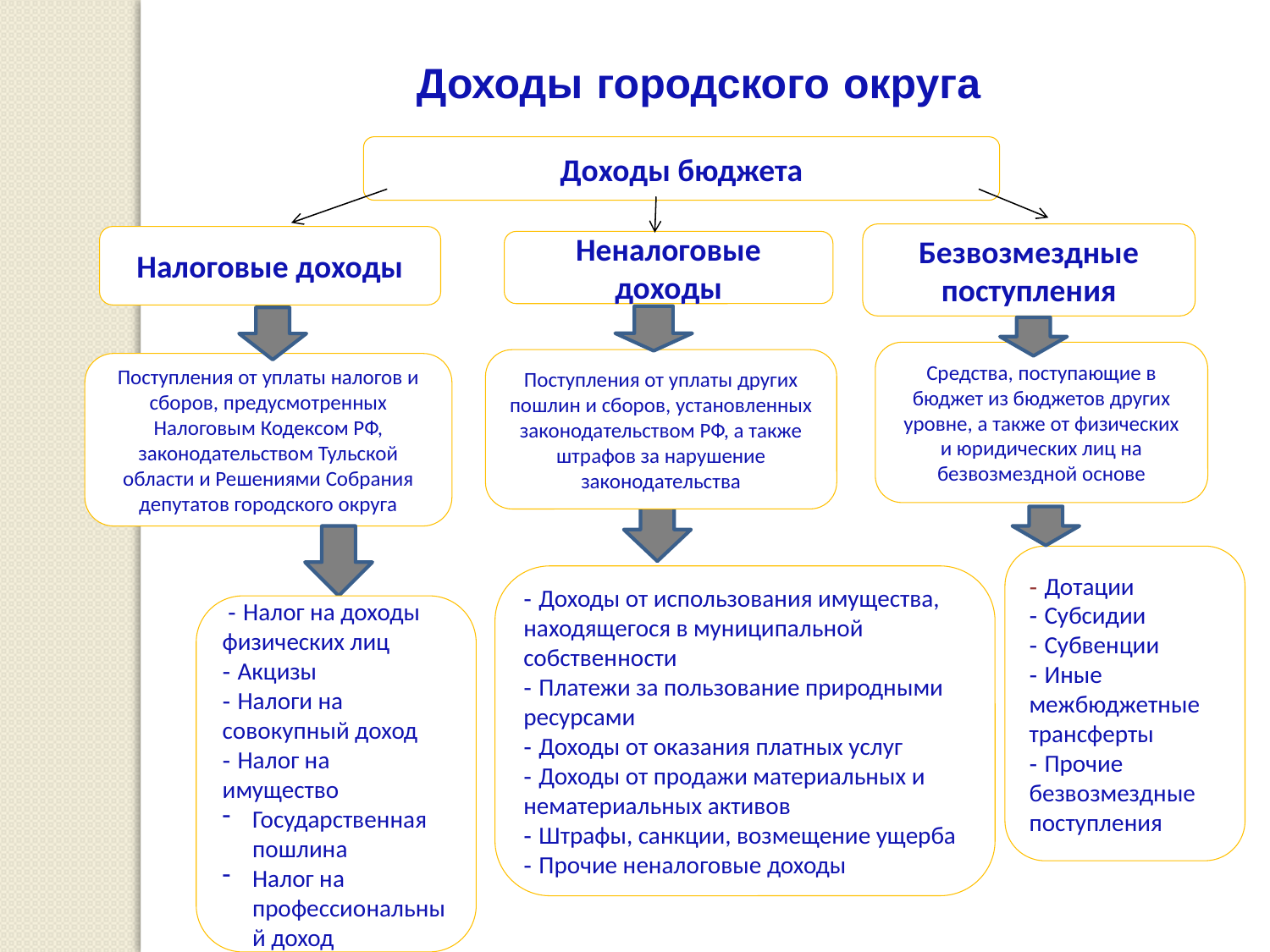

Доходы городского округа

Доходы бюджета
Безвозмездные поступления
Налоговые доходы
Неналоговые доходы

Средства, поступающие в бюджет из бюджетов других уровне, а также от физических и юридических лиц на безвозмездной основе
Поступления от уплаты других пошлин и сборов, установленных законодательством РФ, а также штрафов за нарушение законодательства

Поступления от уплаты налогов и сборов, предусмотренных Налоговым Кодексом РФ, законодательством Тульской области и Решениями Собрания депутатов городского округа

- Дотации
- Субсидии
- Субвенции
- Иные межбюджетные трансферты
- Прочие безвозмездные поступления

- Доходы от использования имущества, находящегося в муниципальной собственности
- Платежи за пользование природными ресурсами
- Доходы от оказания платных услуг
- Доходы от продажи материальных и нематериальных активов
- Штрафы, санкции, возмещение ущерба
- Прочие неналоговые доходы

 - Налог на доходы физических лиц
- Акцизы
- Налоги на совокупный доход
- Налог на  имущество
Государственная пошлина
Налог на профессиональный доход